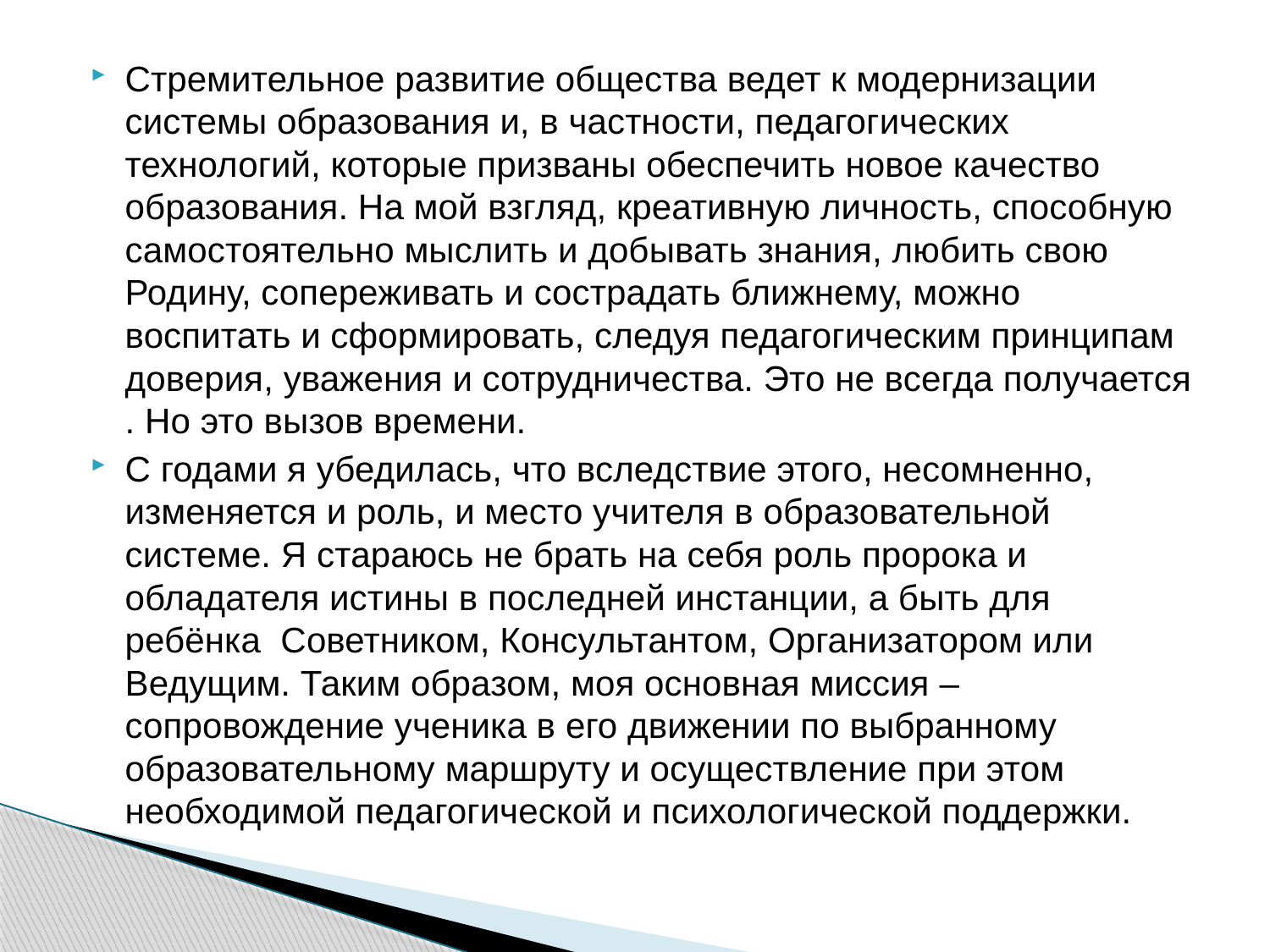

Стремительное развитие общества ведет к модернизации системы образования и, в частности, педагогических технологий, которые призваны обеспечить новое качество образования. На мой взгляд, креативную личность, способную самостоятельно мыслить и добывать знания, любить свою Родину, сопереживать и сострадать ближнему, можно воспитать и сформировать, следуя педагогическим принципам доверия, уважения и сотрудничества. Это не всегда получается . Но это вызов времени.
С годами я убедилась, что вследствие этого, несомненно, изменяется и роль, и место учителя в образовательной системе. Я стараюсь не брать на себя роль пророка и обладателя истины в последней инстанции, а быть для ребёнка  Советником, Консультантом, Организатором или Ведущим. Таким образом, моя основная миссия – сопровождение ученика в его движении по выбранному образовательному маршруту и осуществление при этом необходимой педагогической и психологической поддержки.